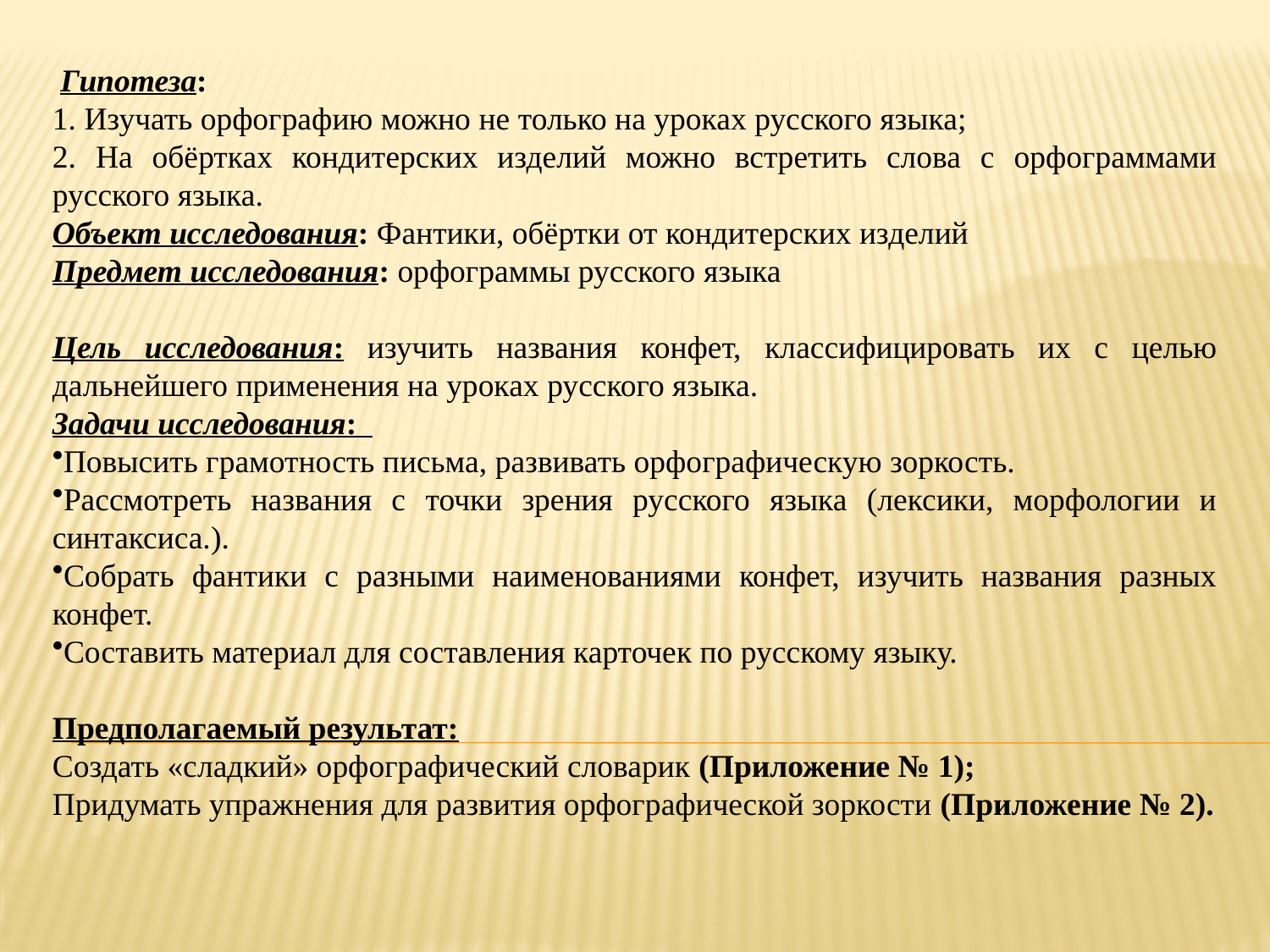

Гипотеза:
1. Изучать орфографию можно не только на уроках русского языка;
2. На обёртках кондитерских изделий можно встретить слова с орфограммами русского языка.
Объект исследования: Фантики, обёртки от кондитерских изделий
Предмет исследования: орфограммы русского языка

Цель исследования: изучить названия конфет, классифицировать их с целью дальнейшего применения на уроках русского языка.
Задачи исследования:
Повысить грамотность письма, развивать орфографическую зоркость.
Рассмотреть названия с точки зрения русского языка (лексики, морфологии и синтаксиса.).
Собрать фантики с разными наименованиями конфет, изучить названия разных конфет.
Составить материал для составления карточек по русскому языку.

Предполагаемый результат:
Создать «сладкий» орфографический словарик (Приложение № 1);
Придумать упражнения для развития орфографической зоркости (Приложение № 2).